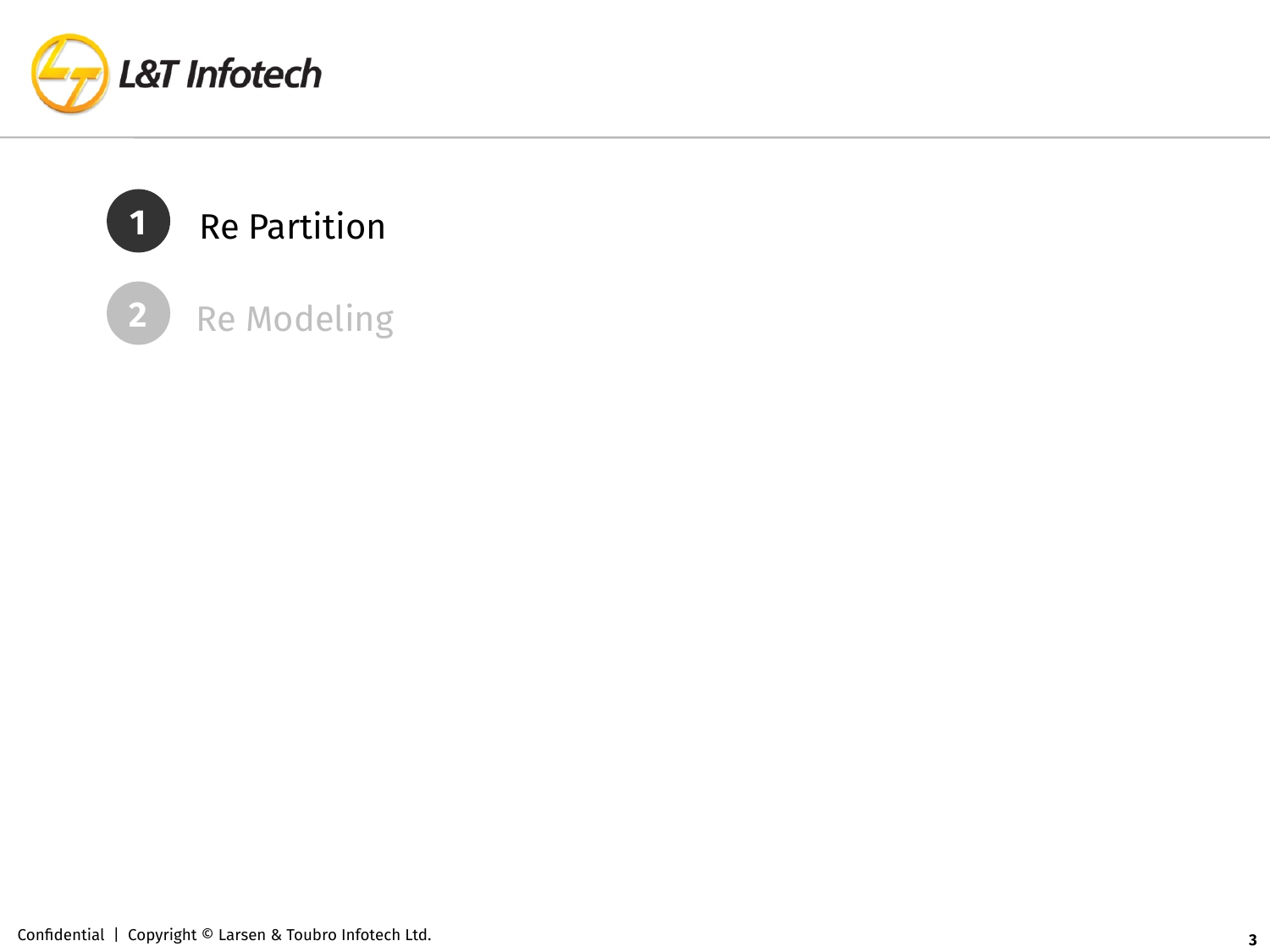

1
Re Partition
2
Re Modeling
Confidential  |  Copyright © Larsen & Toubro Infotech Ltd.
3